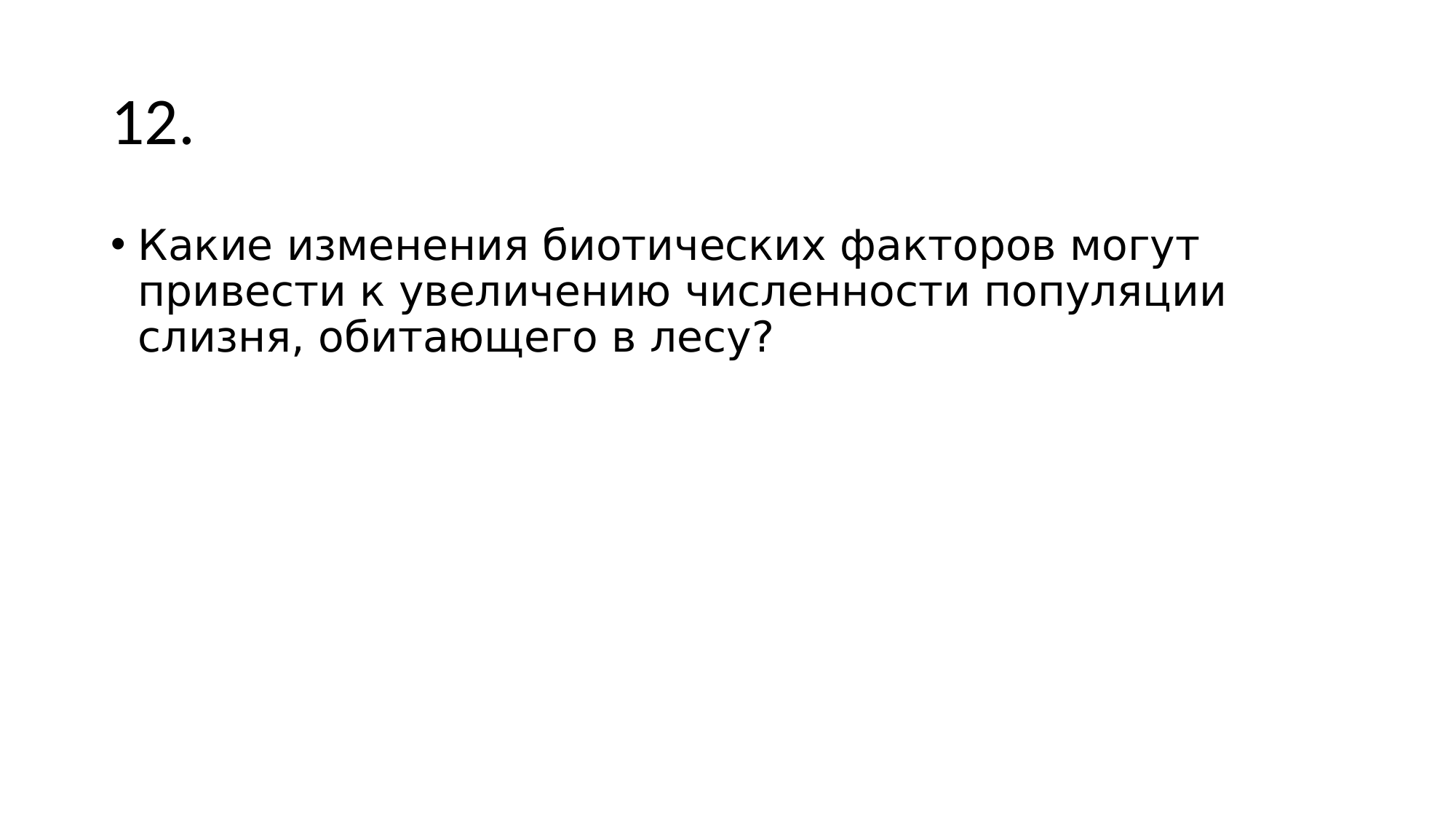

# 12.
Какие изменения биотических факторов могут привести к увеличению численности популяции слизня, обитающего в лесу?